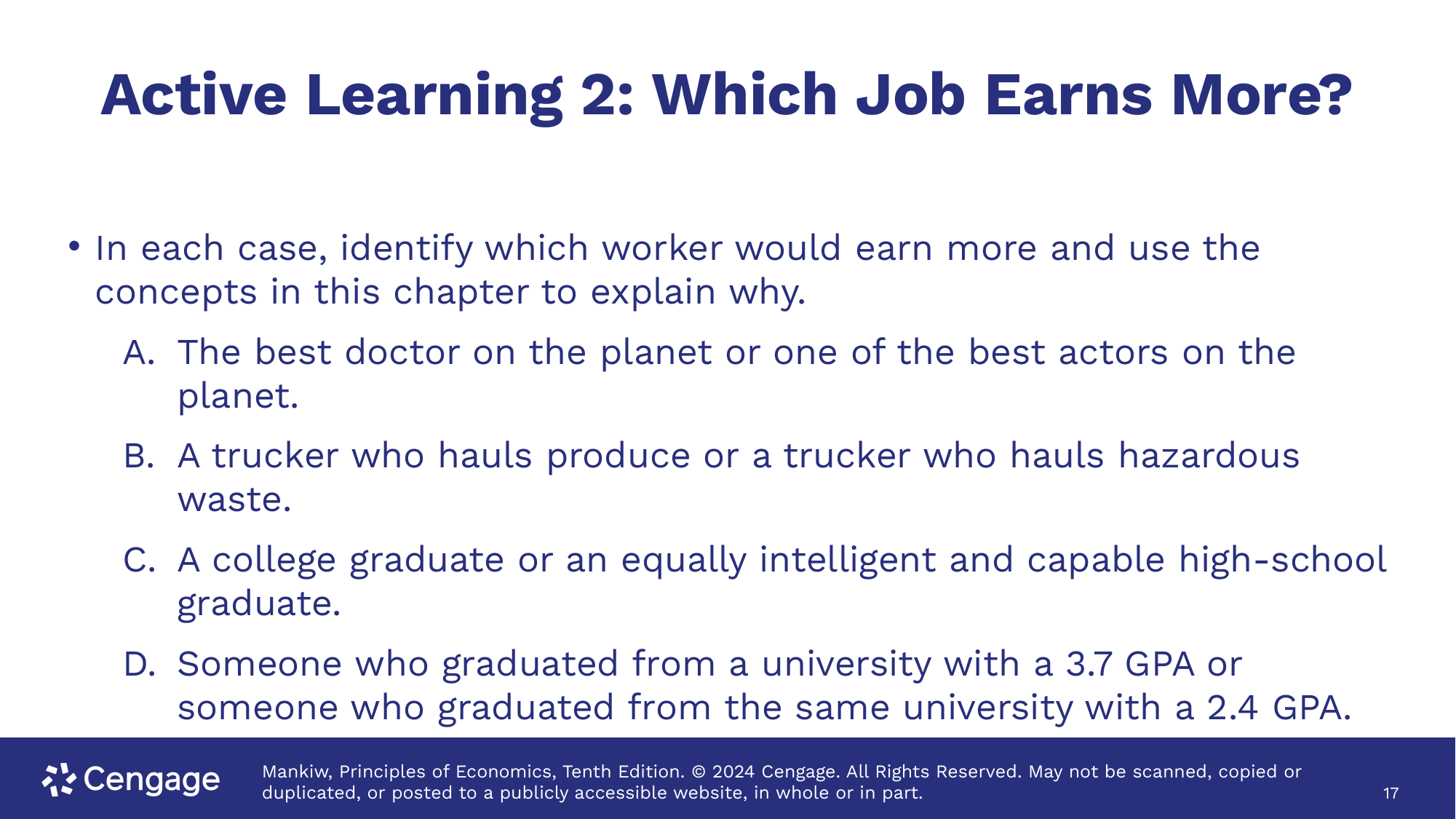

# Active Learning 2: Which Job Earns More?
In each case, identify which worker would earn more and use the concepts in this chapter to explain why.
The best doctor on the planet or one of the best actors on the planet.
A trucker who hauls produce or a trucker who hauls hazardous waste.
A college graduate or an equally intelligent and capable high-school graduate.
Someone who graduated from a university with a 3.7 GPA or someone who graduated from the same university with a 2.4 GPA.